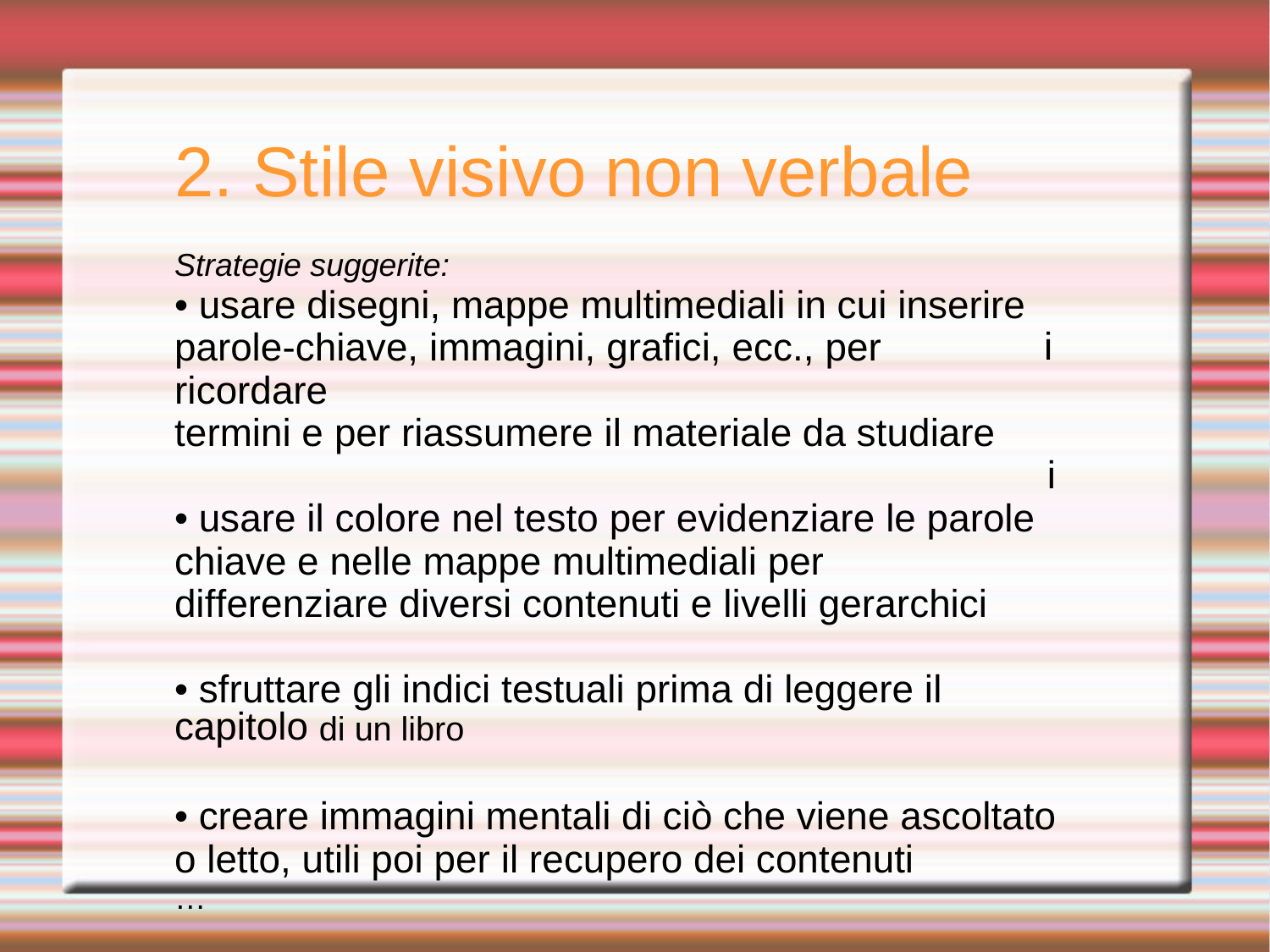

2.
Stile
visivo
non
verbale
Strategie suggerite:
• usare disegni, mappe multimediali in cui inserire parole-chiave, immagini, grafici, ecc., per ricordare
termini e per riassumere il materiale da studiare

• usare il colore nel testo per evidenziare le parole chiave e nelle mappe multimediali per differenziare diversi contenuti e livelli gerarchici

i
i
• sfruttare gli indici testuali prima di leggere il capitolo di un libro

• creare immagini mentali di ciò che viene ascoltato o letto, utili poi per il recupero dei contenuti
…